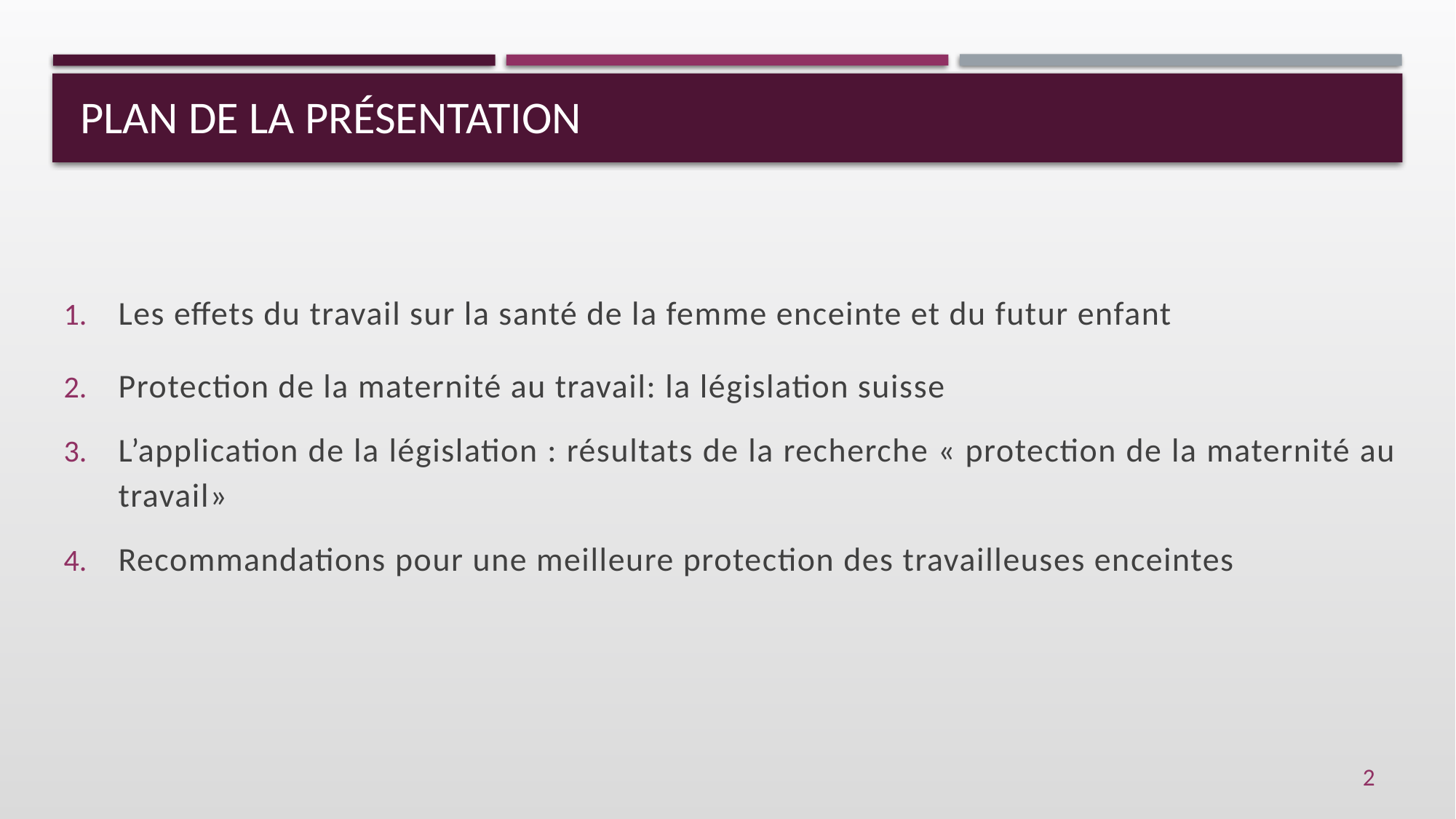

# Plan de la présentation
Les effets du travail sur la santé de la femme enceinte et du futur enfant
Protection de la maternité au travail: la législation suisse
L’application de la législation : résultats de la recherche « protection de la maternité au travail»
Recommandations pour une meilleure protection des travailleuses enceintes
2